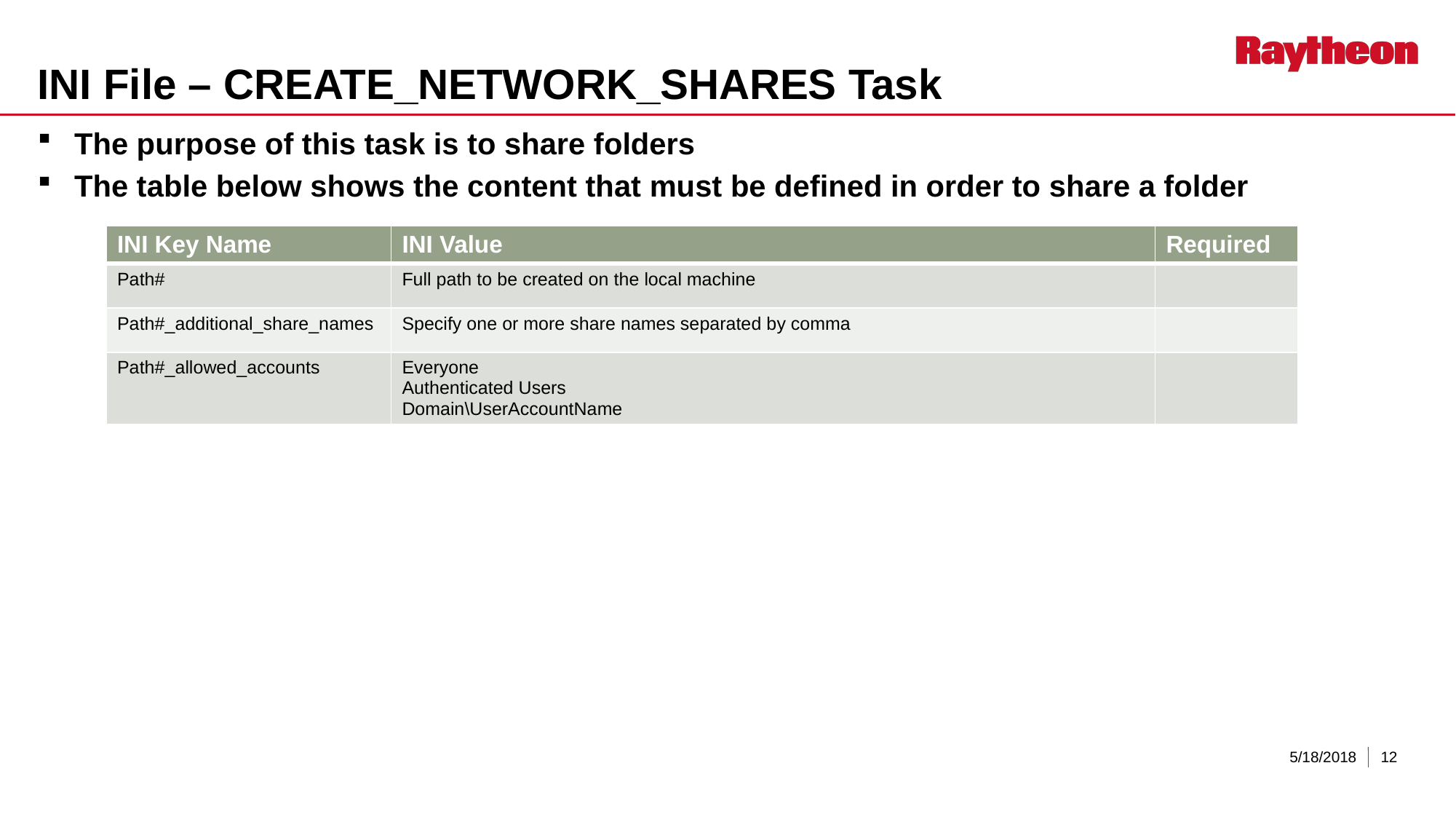

# INI File – CREATE_NETWORK_SHARES Task
The purpose of this task is to share folders
The table below shows the content that must be defined in order to share a folder
| INI Key Name | INI Value | Required |
| --- | --- | --- |
| Path# | Full path to be created on the local machine |  |
| Path#\_additional\_share\_names | Specify one or more share names separated by comma |  |
| Path#\_allowed\_accounts | Everyone Authenticated Users Domain\UserAccountName |  |
5/18/2018
12